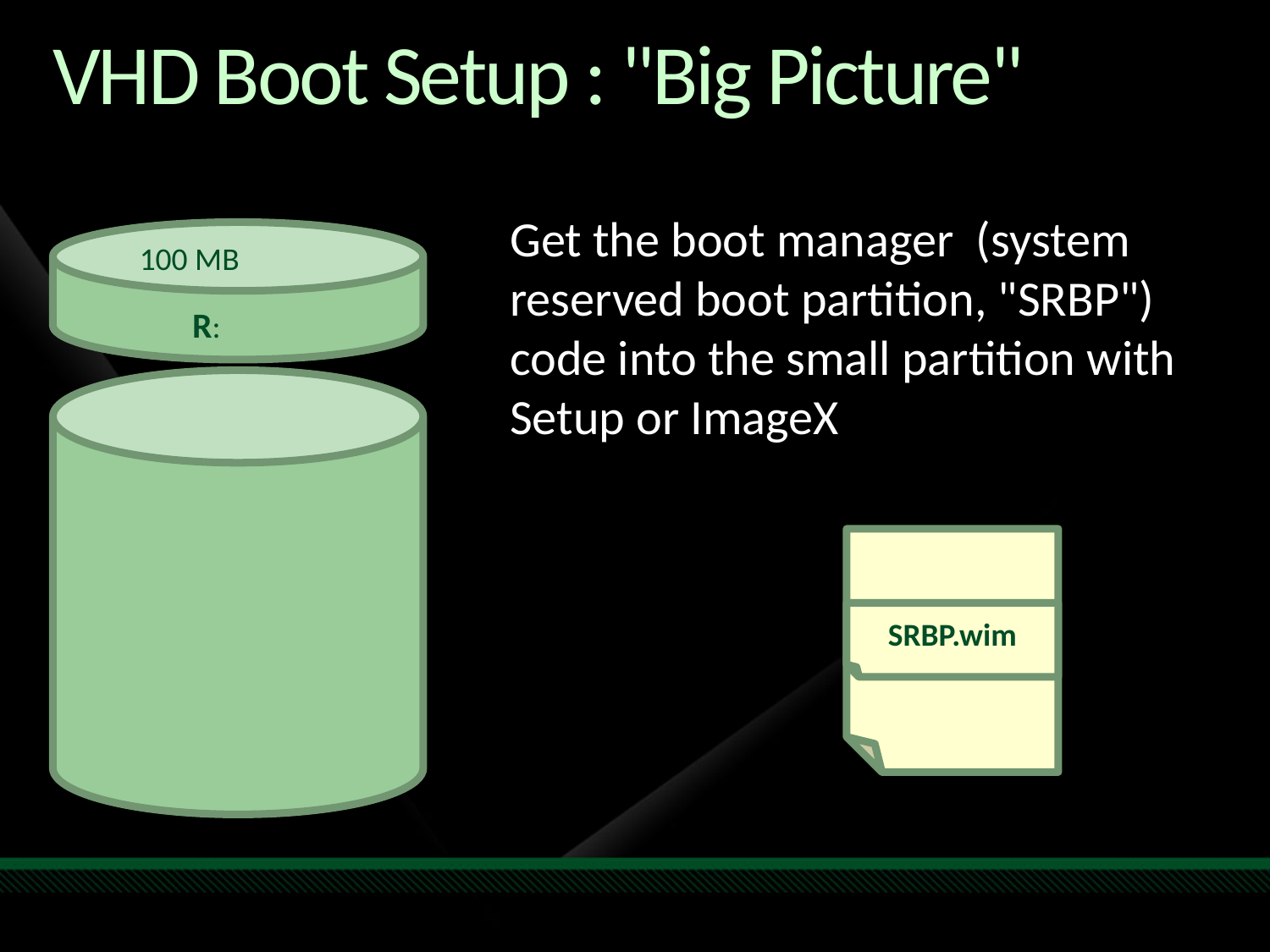

# VHD Boot Setup : "Big Picture"
Get the boot manager  (system reserved boot partition, "SRBP") code into the small partition with Setup or ImageX

100 MB
R:

SRBM.wim
SRBP.wim